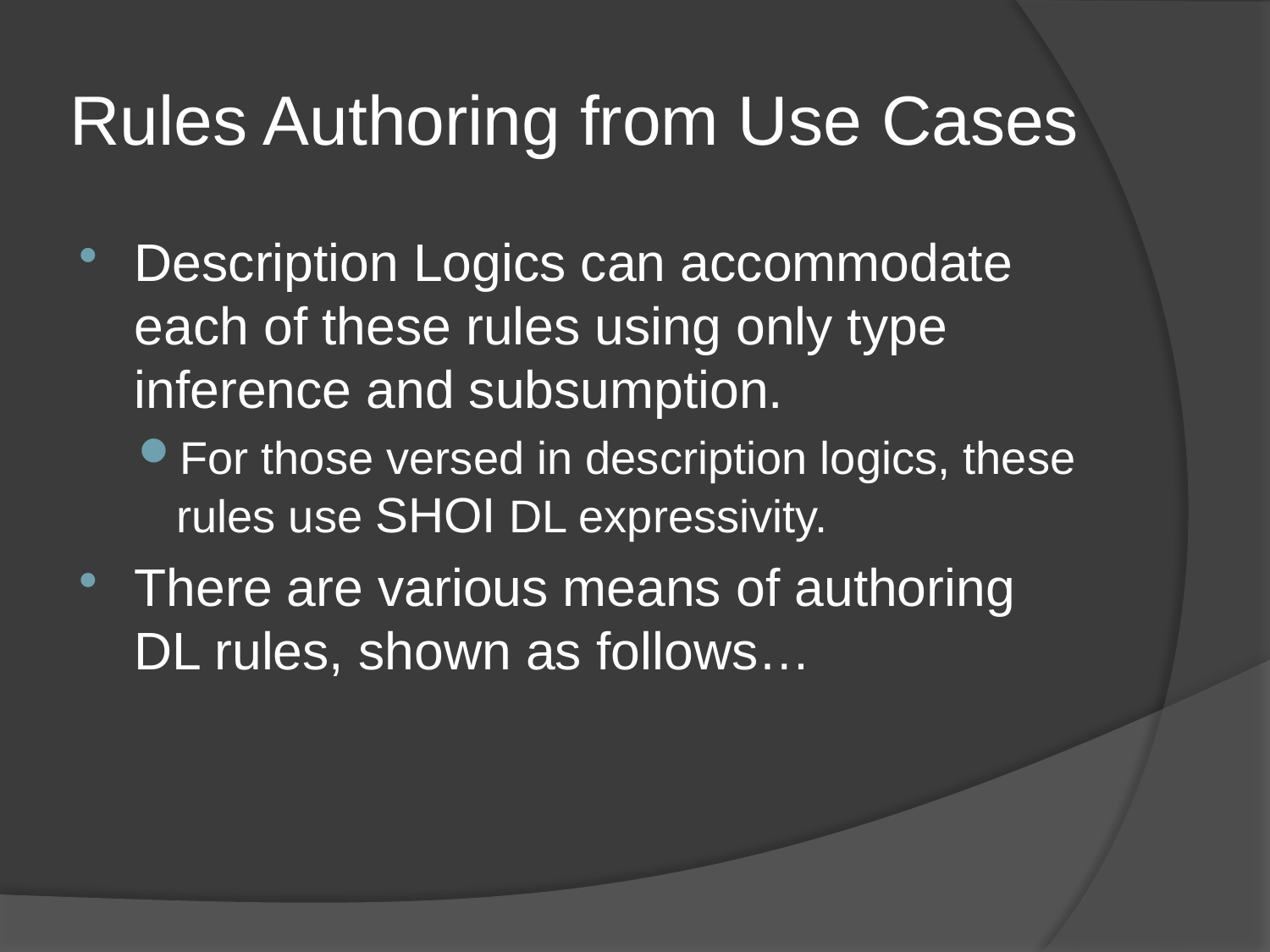

# Rules Authoring from Use Cases
Description Logics can accommodate each of these rules using only type inference and subsumption.
For those versed in description logics, these rules use SHOI DL expressivity.
There are various means of authoring DL rules, shown as follows…